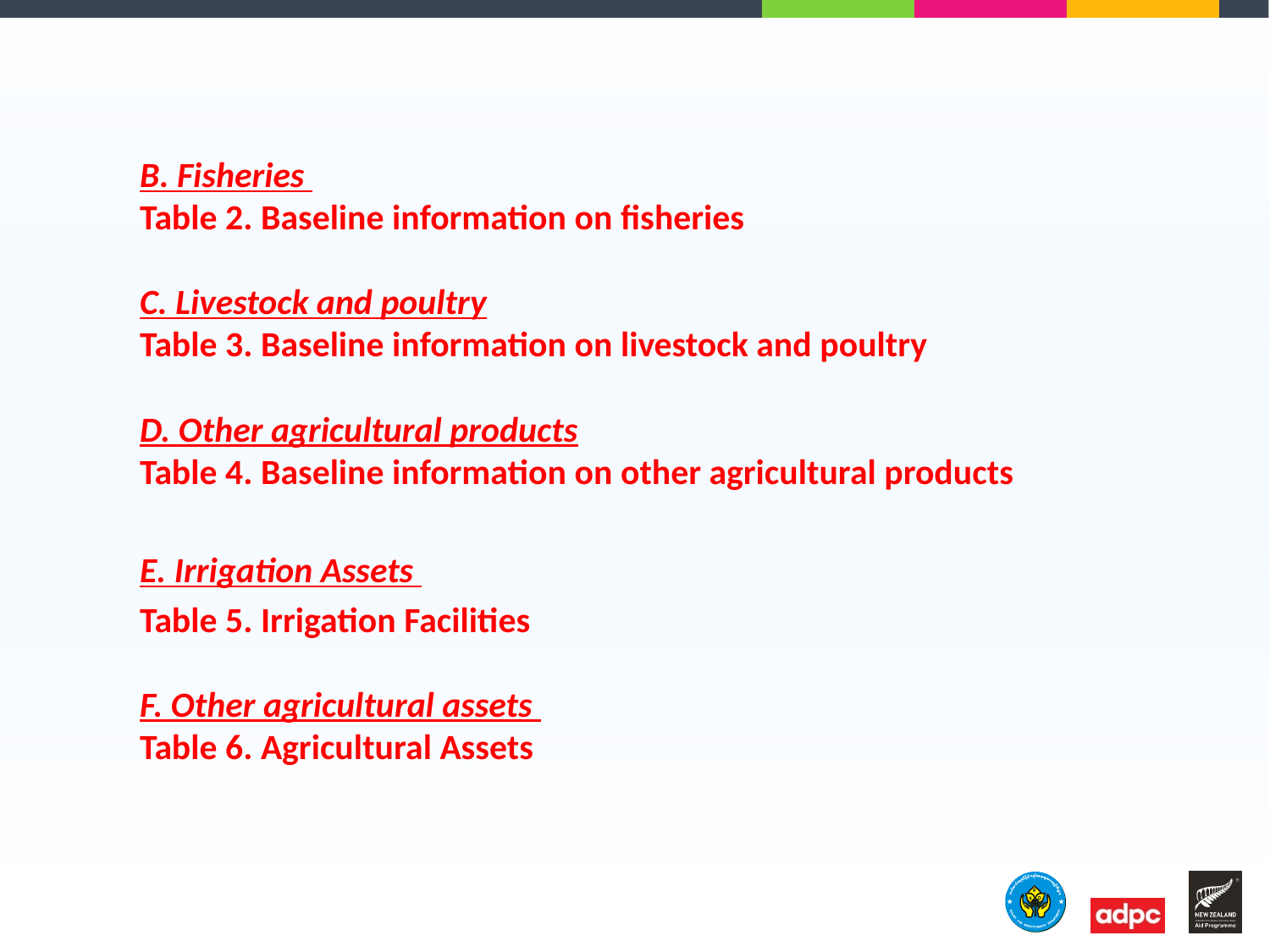

B. Fisheries
Table 2. Baseline information on fisheries

C. Livestock and poultry
Table 3. Baseline information on livestock and poultry

D. Other agricultural products
Table 4. Baseline information on other agricultural products

E. Irrigation Assets
Table 5. Irrigation Facilities

F. Other agricultural assets
Table 6. Agricultural Assets